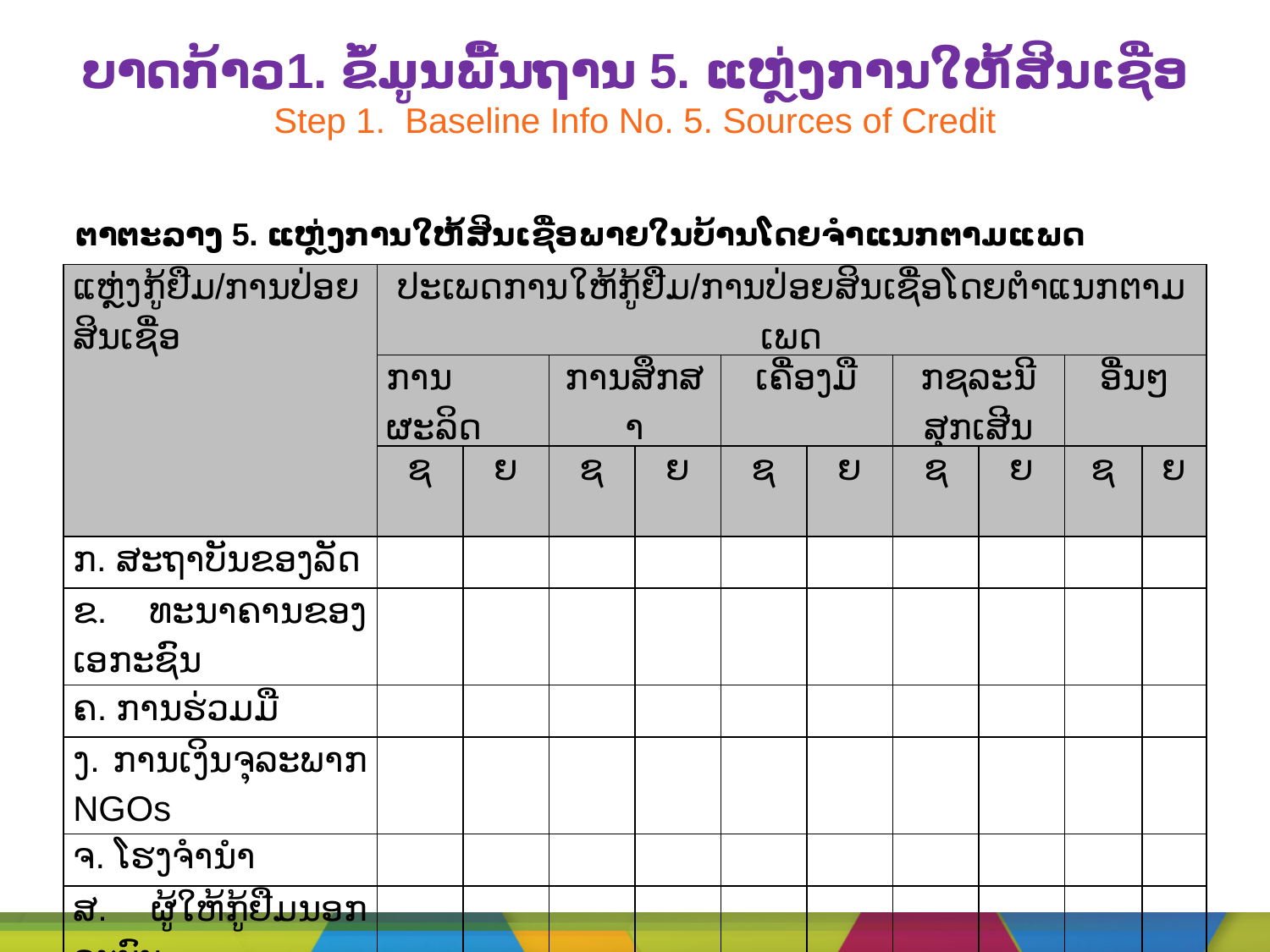

# ບາດກ້າວ1. ຂໍ້ມູນພື້ນຖານ 5. ແຫຼ່ງການໃຫ້ສິນເຊື່ອ Step 1.  Baseline Info No. 5. Sources of Credit
ຕາຕະລາງ 5. ແຫຼ່ງການໃຫ້ສິນເຊື່ອພາຍໃນບ້ານໂດຍຈຳແນກຕາມແພດ

| ແຫຼ່ງກູ້ຢືມ/ການປ່ອຍສິນເຊື່ອ | ປະເພດການໃຫ້ກູ້ຢືມ/ການປ່ອຍສິນເຊື່ອໂດຍຕຳແນກຕາມເພດ |  |  |  |  |  |  |  |  |  |
| --- | --- | --- | --- | --- | --- | --- | --- | --- | --- | --- |
|  | ການຜະລິດ |  | ການສຶກສາ |  | ເຄື່ອງມື |  | ກຊລະນີສຸກເສີນ |  | ອື່ນໆ |  |
|  | ຊ | ຍ | ຊ | ຍ | ຊ | ຍ | ຊ | ຍ | ຊ | ຍ |
| ກ. ສະຖາບັນຂອງລັດ |  |  |  |  |  |  |  |  |  |  |
| ຂ. ທະນາຄານຂອງເອກະຊົນ |  |  |  |  |  |  |  |  |  |  |
| ຄ. ການຮ່ວມມື |  |  |  |  |  |  |  |  |  |  |
| ງ. ການເງິນຈຸລະພາກ NGOs |  |  |  |  |  |  |  |  |  |  |
| ຈ. ໂຮງຈຳນຳ |  |  |  |  |  |  |  |  |  |  |
| ສ. ຜູ້ໃຫ້ກູ້ຢືມນອກລະບົບ |  |  |  |  |  |  |  |  |  |  |
| ຊ. ອື່ນໆ |  |  |  |  |  |  |  |  |  |  |